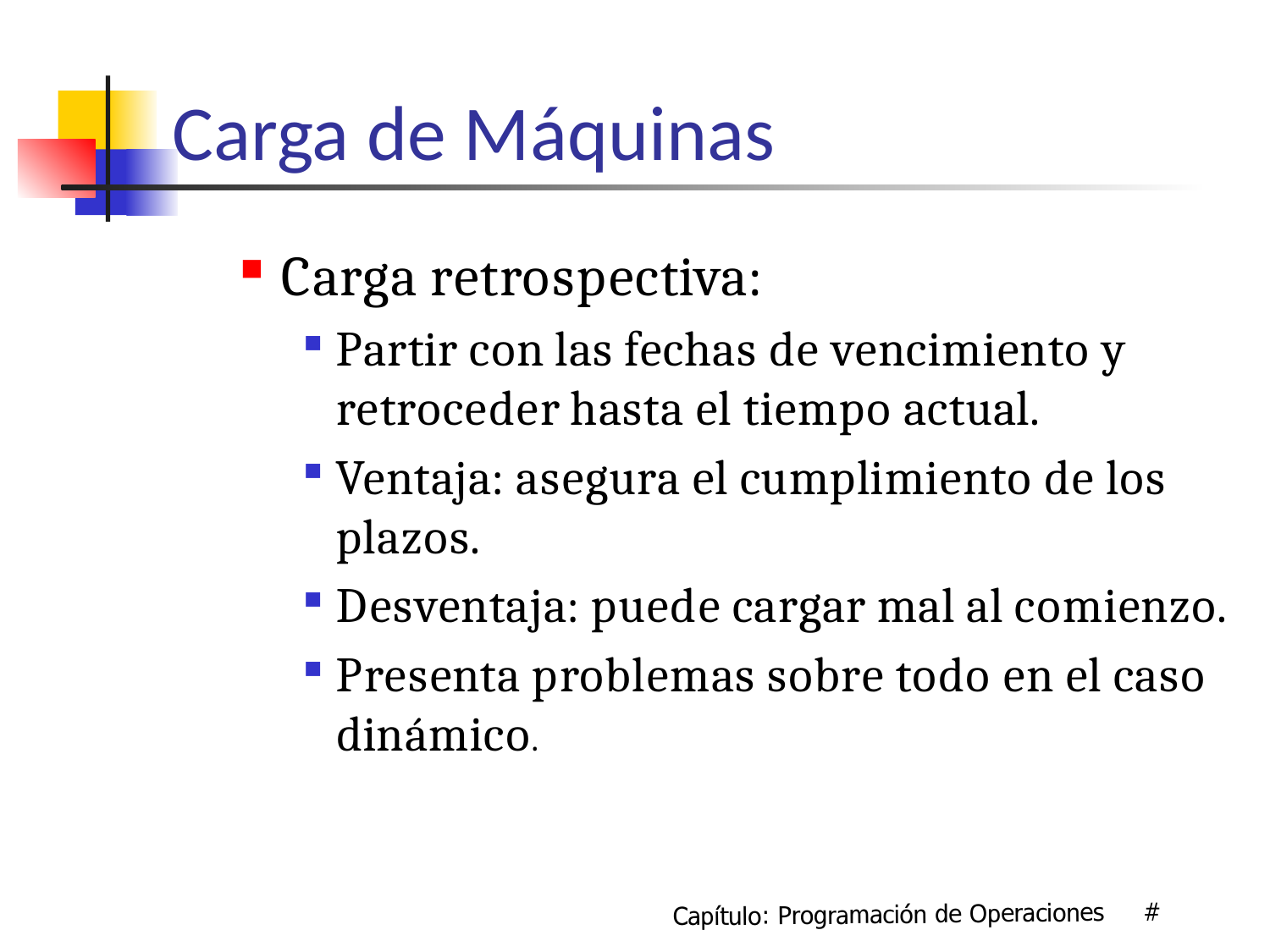

# Carga de Máquinas
Carga retrospectiva:
Partir con las fechas de vencimiento y retroceder hasta el tiempo actual.
Ventaja: asegura el cumplimiento de los plazos.
Desventaja: puede cargar mal al comienzo.
Presenta problemas sobre todo en el caso dinámico.

Capítulo: Programación de Operaciones     #